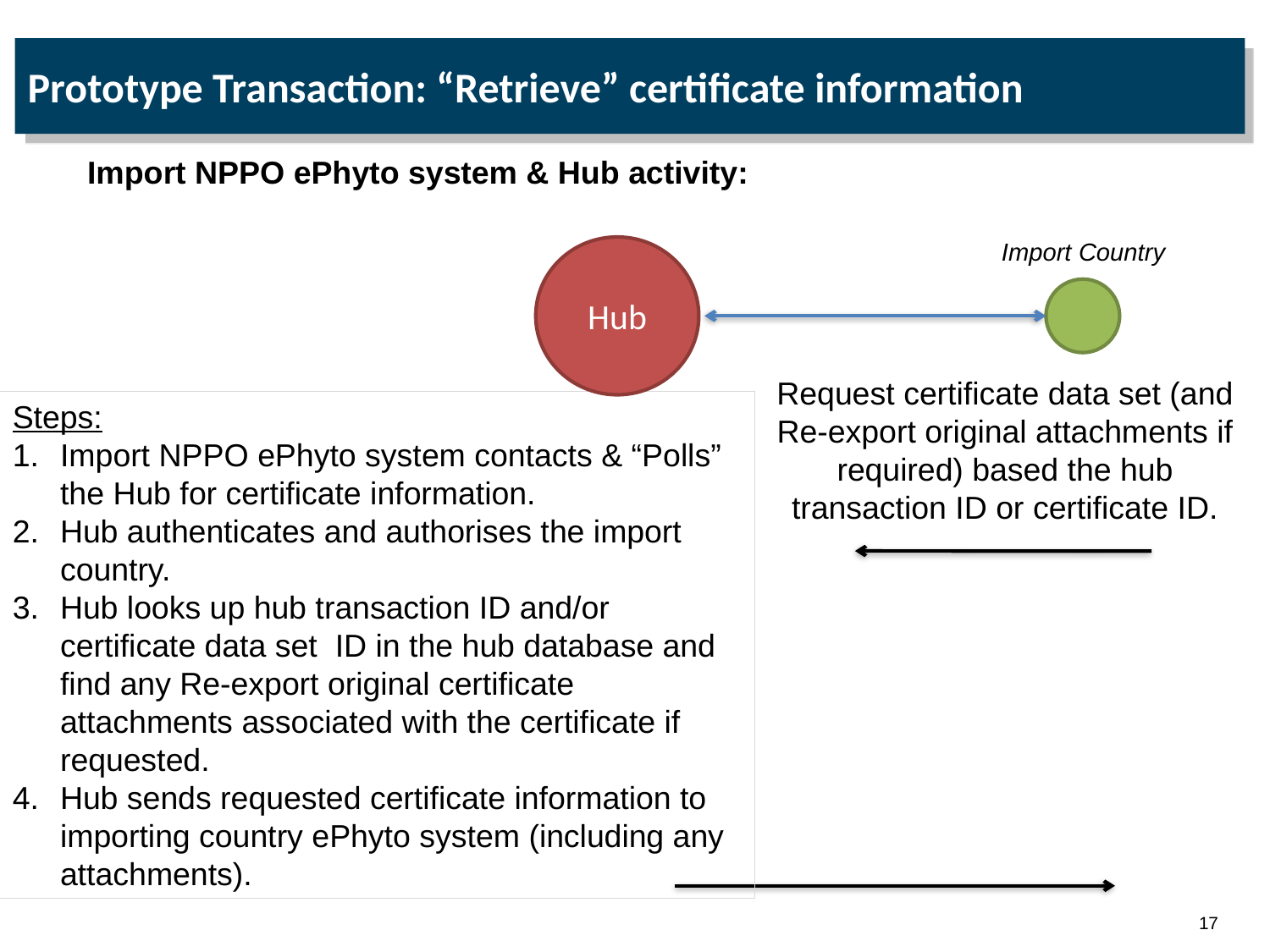

# Prototype Transaction: “Retrieve” certificate information
Import NPPO ePhyto system & Hub activity:
Import Country
Hub

Request certificate data set (and Re-export original attachments if required) based the hub transaction ID or certificate ID.
Steps:
Import NPPO ePhyto system contacts & “Polls” the Hub for certificate information.
Hub authenticates and authorises the import country.
Hub looks up hub transaction ID and/or certificate data set  ID in the hub database and find any Re-export original certificate attachments associated with the certificate if requested.
Hub sends requested certificate information to importing country ePhyto system (including any attachments).